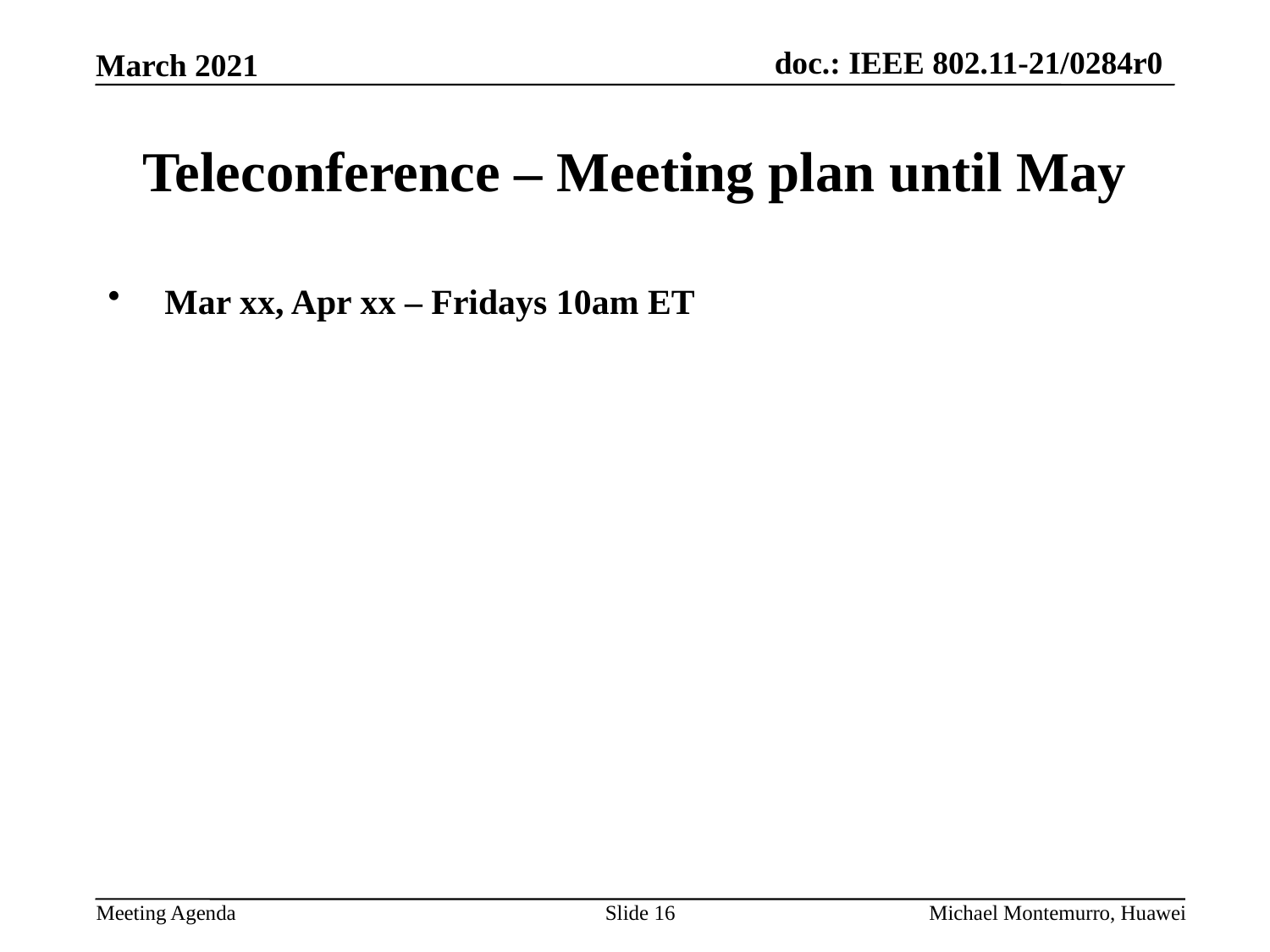

# Teleconference – Meeting plan until May
 Mar xx, Apr xx – Fridays 10am ET
Slide 16
Michael Montemurro, Huawei